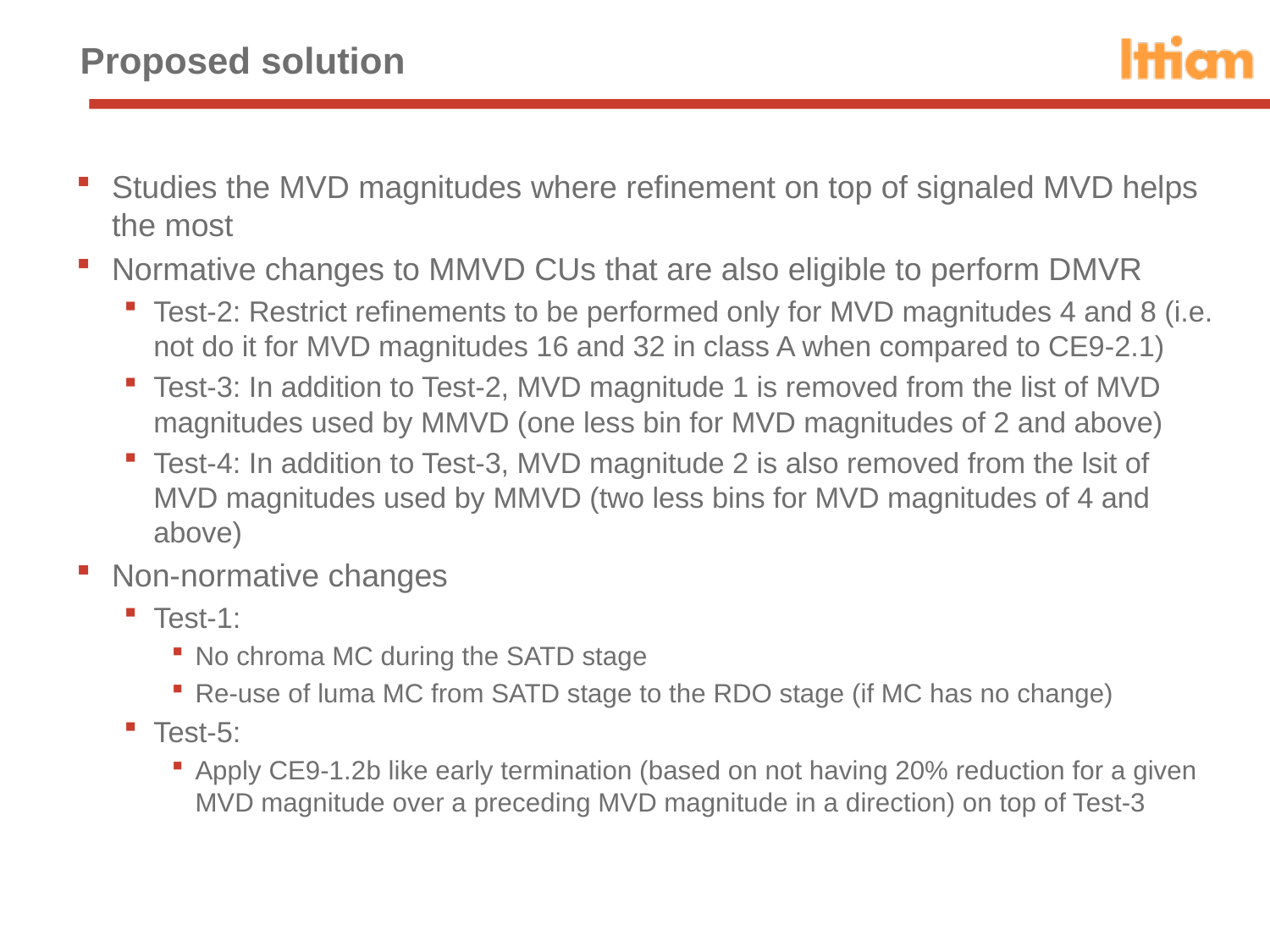

# Proposed solution
Studies the MVD magnitudes where refinement on top of signaled MVD helps the most
Normative changes to MMVD CUs that are also eligible to perform DMVR
Test-2: Restrict refinements to be performed only for MVD magnitudes 4 and 8 (i.e. not do it for MVD magnitudes 16 and 32 in class A when compared to CE9-2.1)
Test-3: In addition to Test-2, MVD magnitude 1 is removed from the list of MVD magnitudes used by MMVD (one less bin for MVD magnitudes of 2 and above)
Test-4: In addition to Test-3, MVD magnitude 2 is also removed from the lsit of  MVD magnitudes used by MMVD (two less bins for MVD magnitudes of 4 and above)
Non-normative changes
Test-1:
No chroma MC during the SATD stage
Re-use of luma MC from SATD stage to the RDO stage (if MC has no change)
Test-5:
Apply CE9-1.2b like early termination (based on not having 20% reduction for a given MVD magnitude over a preceding MVD magnitude in a direction) on top of Test-3